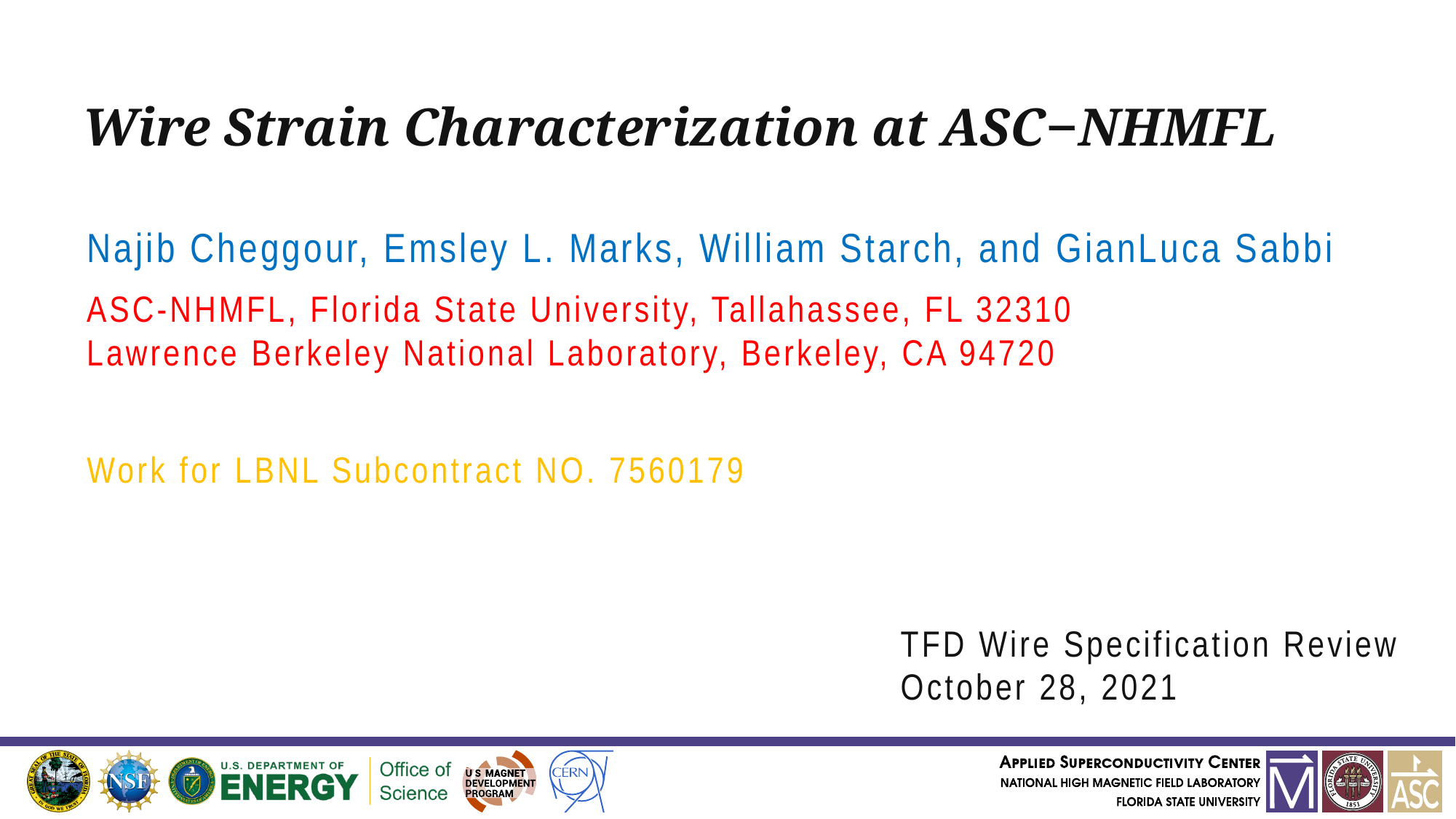

# Wire Strain Characterization at ASC‒NHMFL
Najib Cheggour, Emsley L. Marks, William Starch, and GianLuca Sabbi
ASC-NHMFL, Florida State University, Tallahassee, FL 32310

Lawrence Berkeley National Laboratory, Berkeley, CA 94720
Work for LBNL Subcontract NO. 7560179
TFD Wire Specification Review
October 28, 2021